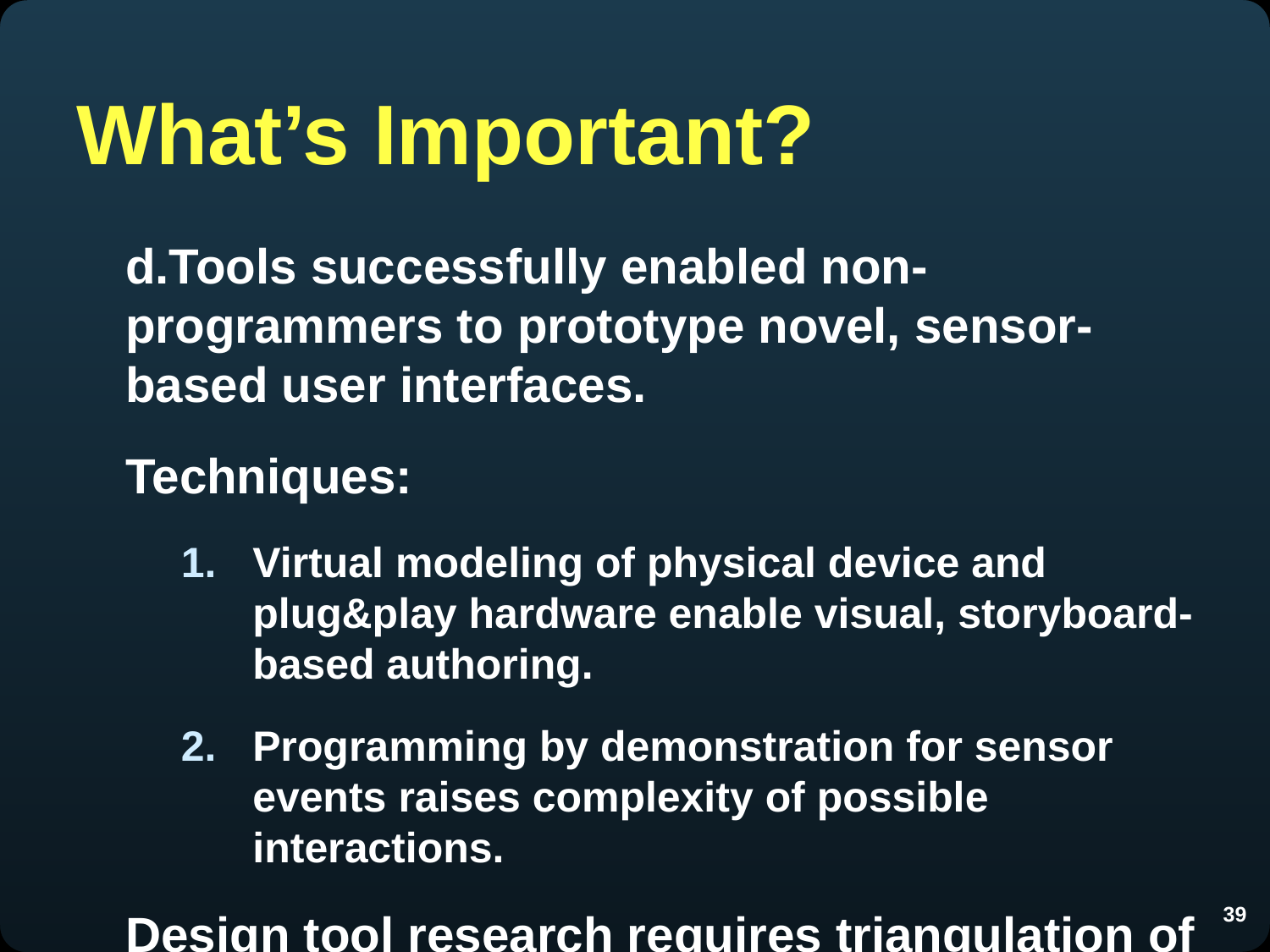

# What’s Important?
d.Tools successfully enabled non-programmers to prototype novel, sensor-based user interfaces.
Techniques:
Virtual modeling of physical device and plug&play hardware enable visual, storyboard-based authoring.
Programming by demonstration for sensor events raises complexity of possible interactions.
Design tool research requires triangulation of evaluation methods

39